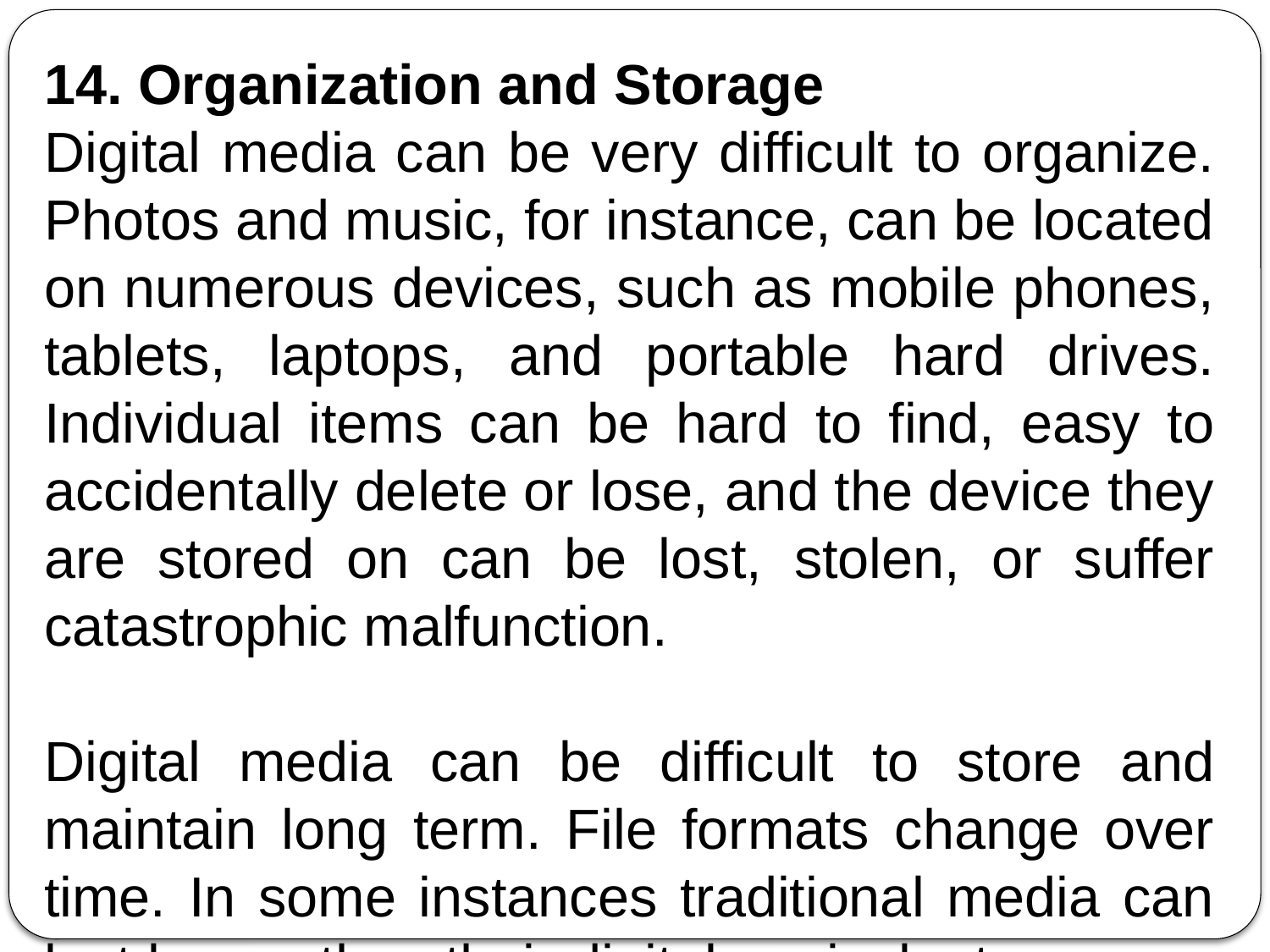

14. Organization and Storage
Digital media can be very difficult to organize. Photos and music, for instance, can be located on numerous devices, such as mobile phones, tablets, laptops, and portable hard drives. Individual items can be hard to find, easy to accidentally delete or lose, and the device they are stored on can be lost, stolen, or suffer catastrophic malfunction.

Digital media can be difficult to store and maintain long term. File formats change over time. In some instances traditional media can last longer than their digital equivalent.